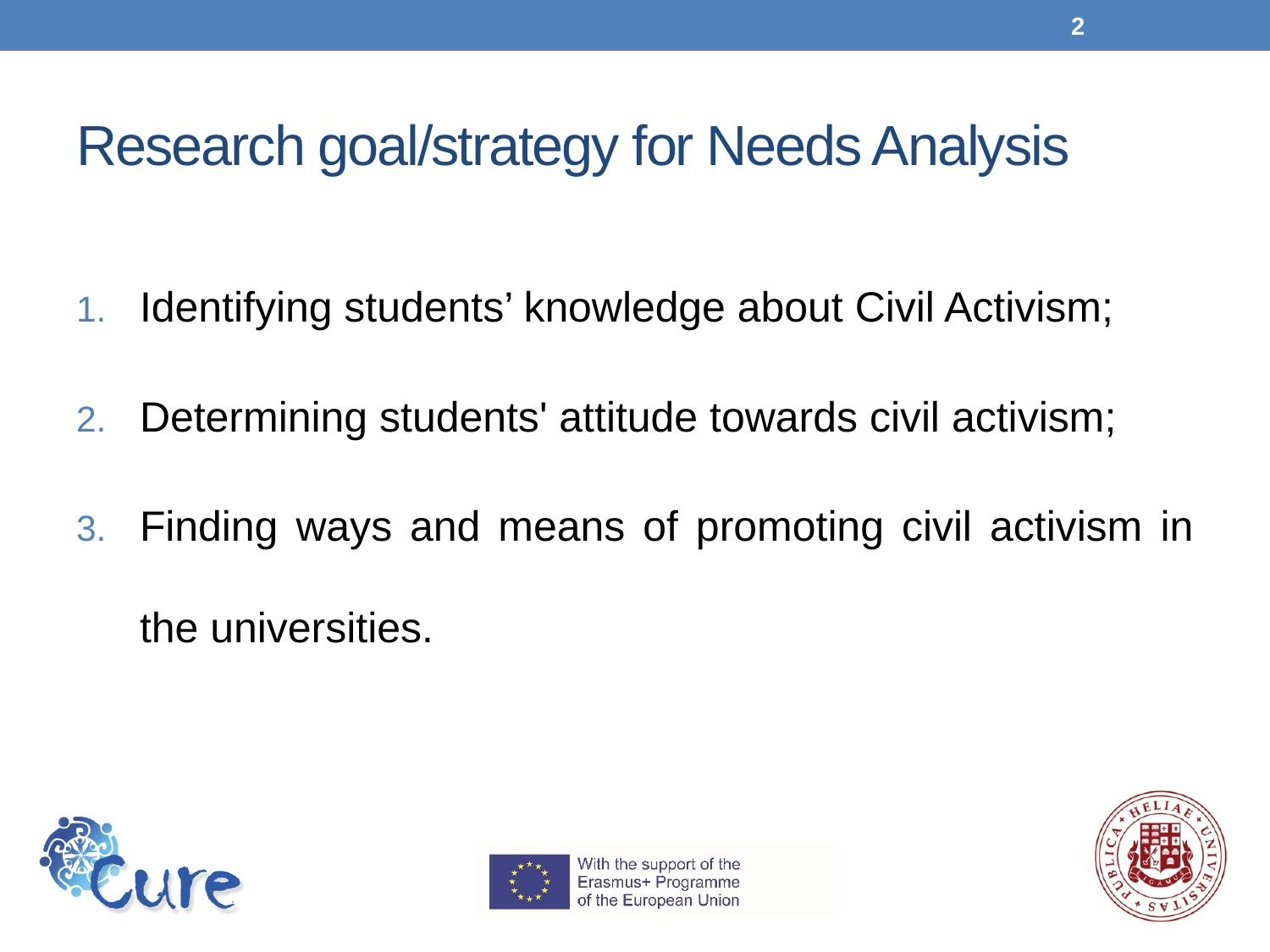

2
# Research goal/strategy for Needs Analysis
Identifying students’ knowledge about Civil Activism;
Determining students' attitude towards civil activism;
Finding ways and means of promoting civil activism in the universities.